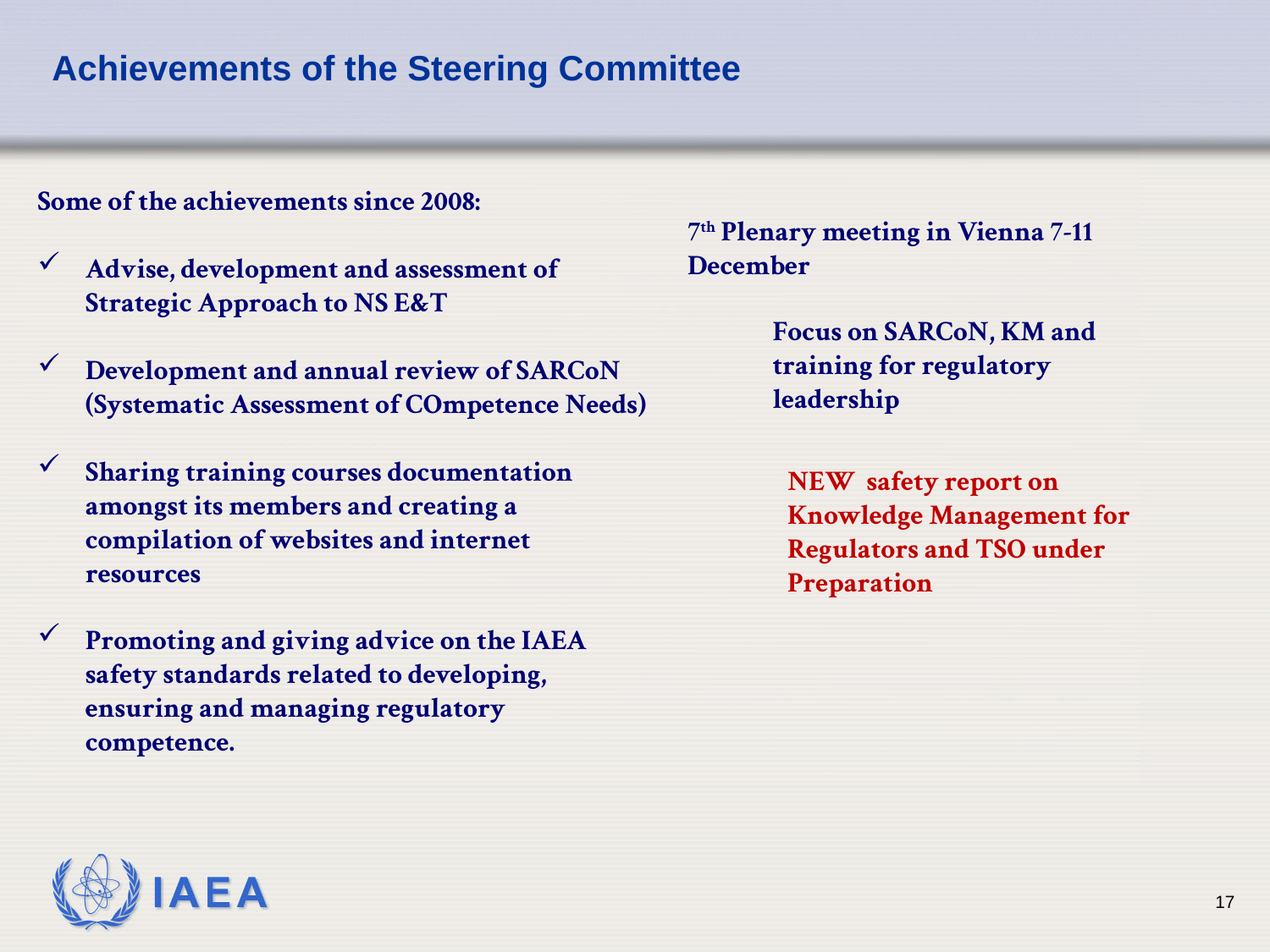

# Achievements of the Steering Committee
Some of the achievements since 2008:

Advise, development and assessment of Strategic Approach to NS E&T

Development and annual review of SARCoN (Systematic Assessment of COmpetence Needs)

Sharing training courses documentation amongst its members and creating a compilation of websites and internet resources

Promoting and giving advice on the IAEA safety standards related to developing, ensuring and managing regulatory competence.

7th Plenary meeting in Vienna 7-11 December
Focus on SARCoN, KM and training for regulatory leadership
NEW  safety report on  Knowledge Management for Regulators and TSO under Preparation
17